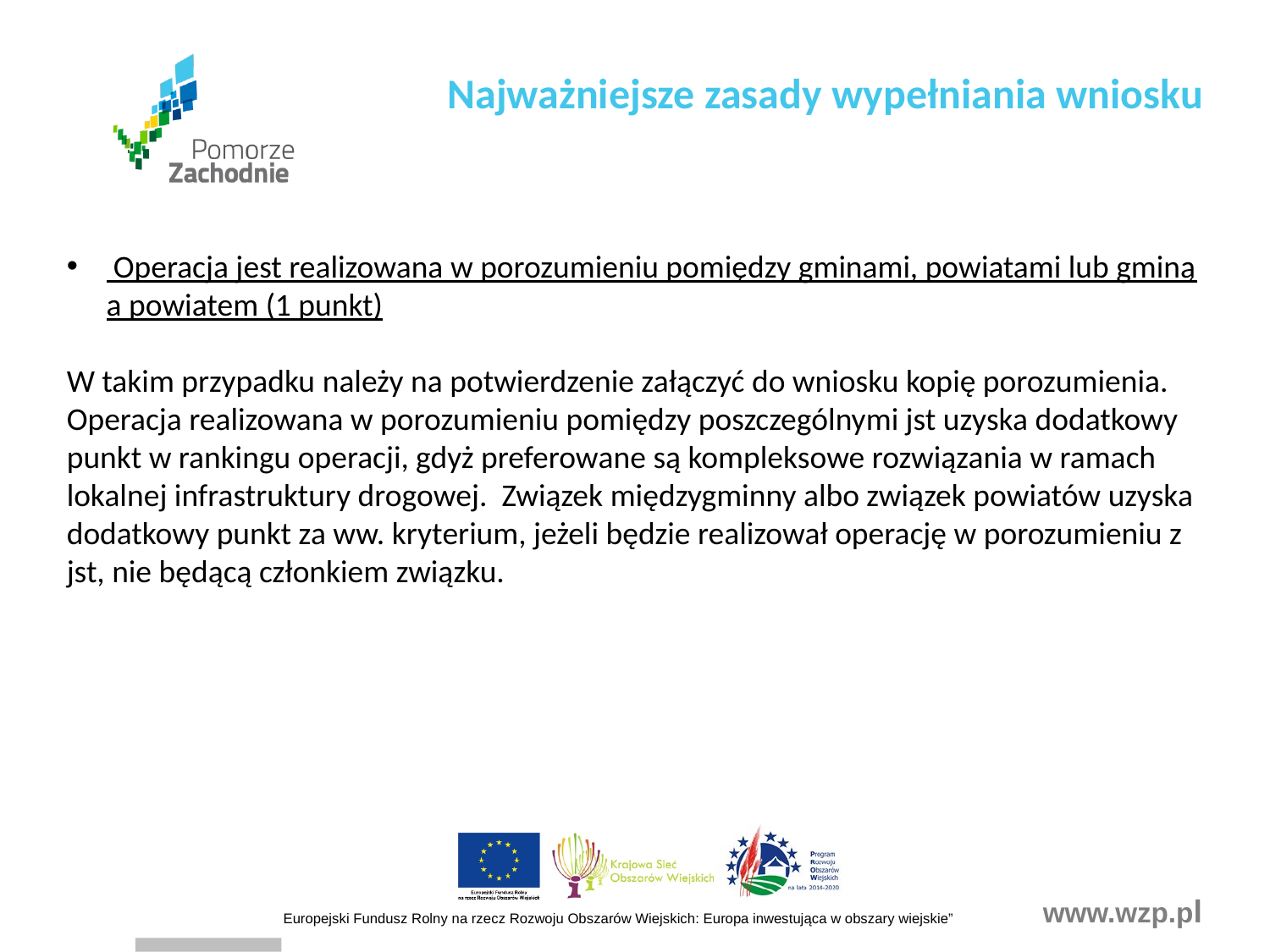

Najważniejsze zasady wypełniania wniosku
 Operacja jest realizowana w porozumieniu pomiędzy gminami, powiatami lub gminą a powiatem (1 punkt)

W takim przypadku należy na potwierdzenie załączyć do wniosku kopię porozumienia. Operacja realizowana w porozumieniu pomiędzy poszczególnymi jst uzyska dodatkowy punkt w rankingu operacji, gdyż preferowane są kompleksowe rozwiązania w ramach lokalnej infrastruktury drogowej.  Związek międzygminny albo związek powiatów uzyska dodatkowy punkt za ww. kryterium, jeżeli będzie realizował operację w porozumieniu z jst, nie będącą członkiem związku.